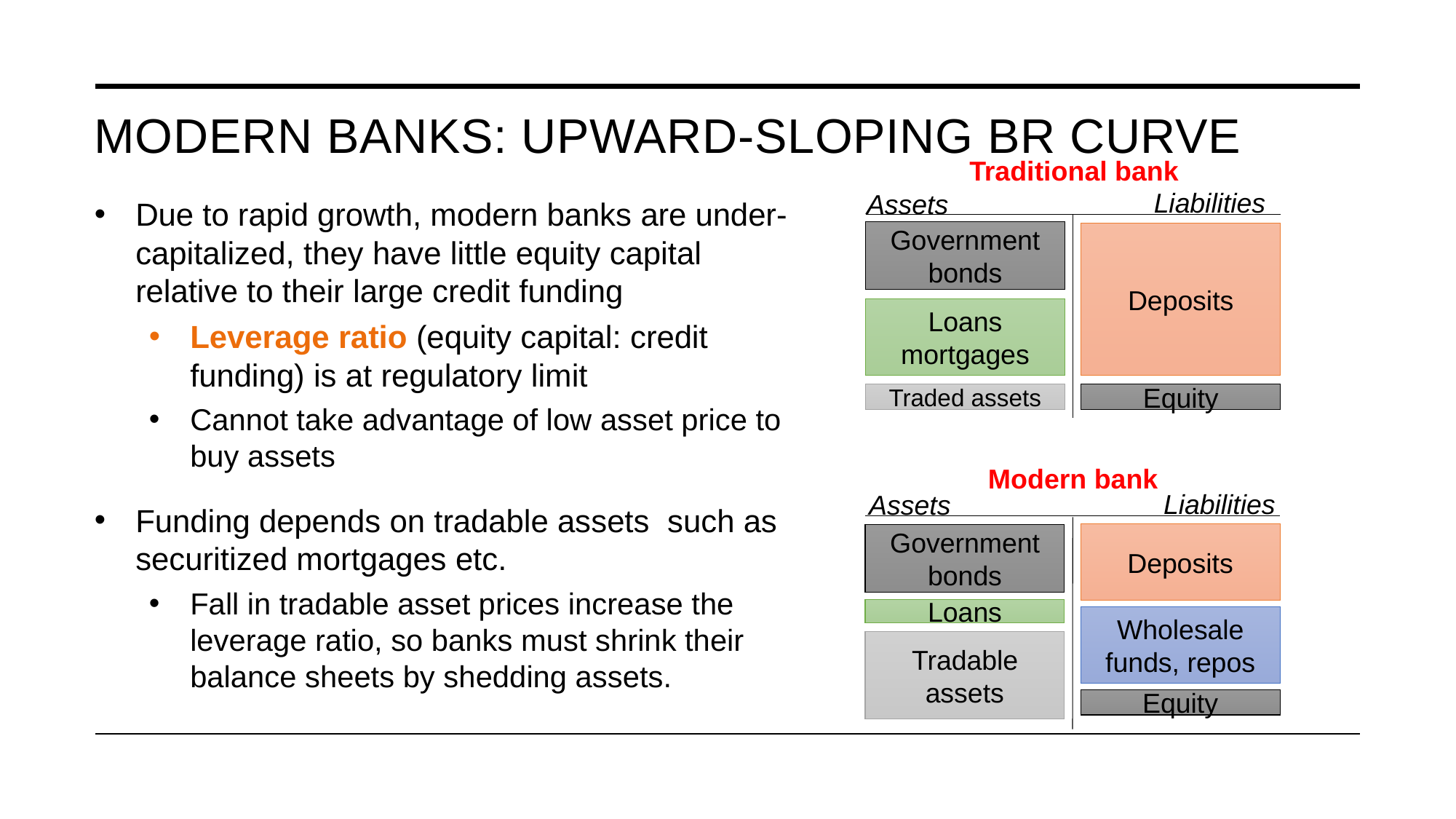

# Modern banks: upward-sloping br curve
Traditional bank
Liabilities
Assets

Government bonds

Deposits

Loans
mortgages
Equity

Traded assets

Modern bank
Liabilities
Assets

Government bonds

Deposits
Loans

Wholesale funds, repos

Tradable assets
Equity

Due to rapid growth, modern banks are under-capitalized, they have little equity capital relative to their large credit funding
Leverage ratio (equity capital: credit funding) is at regulatory limit
Cannot take advantage of low asset price to buy assets
Funding depends on tradable assets  such as securitized mortgages etc.
Fall in tradable asset prices increase the leverage ratio, so banks must shrink their balance sheets by shedding assets.